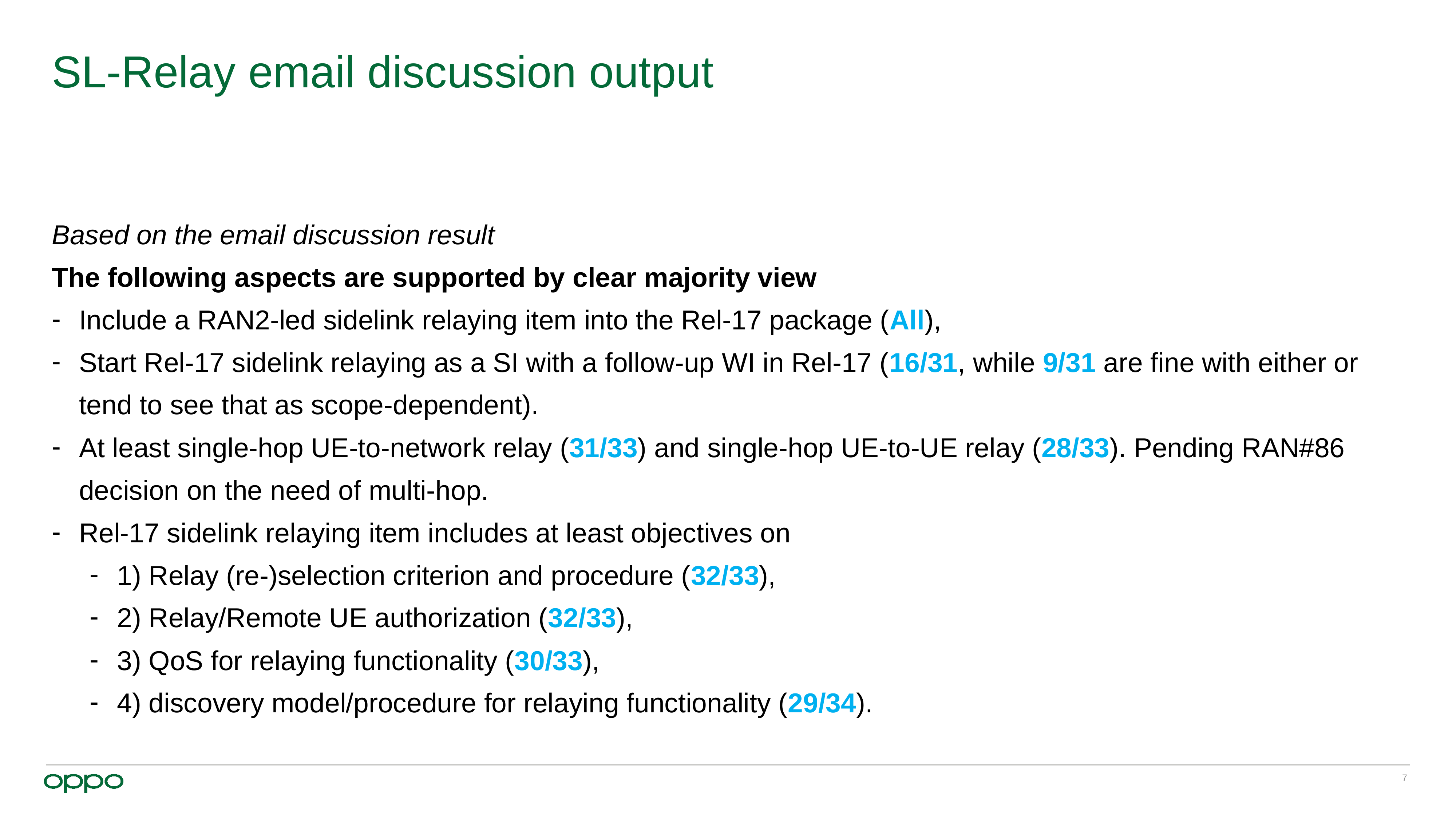

# SL-Relay email discussion output
Based on the email discussion result
The following aspects are supported by clear majority view
Include a RAN2-led sidelink relaying item into the Rel-17 package (All),
Start Rel-17 sidelink relaying as a SI with a follow-up WI in Rel-17 (16/31, while 9/31 are fine with either or tend to see that as scope-dependent).
At least single-hop UE-to-network relay (31/33) and single-hop UE-to-UE relay (28/33). Pending RAN#86 decision on the need of multi-hop.
Rel-17 sidelink relaying item includes at least objectives on
1) Relay (re-)selection criterion and procedure (32/33),
2) Relay/Remote UE authorization (32/33),
3) QoS for relaying functionality (30/33),
4) discovery model/procedure for relaying functionality (29/34).